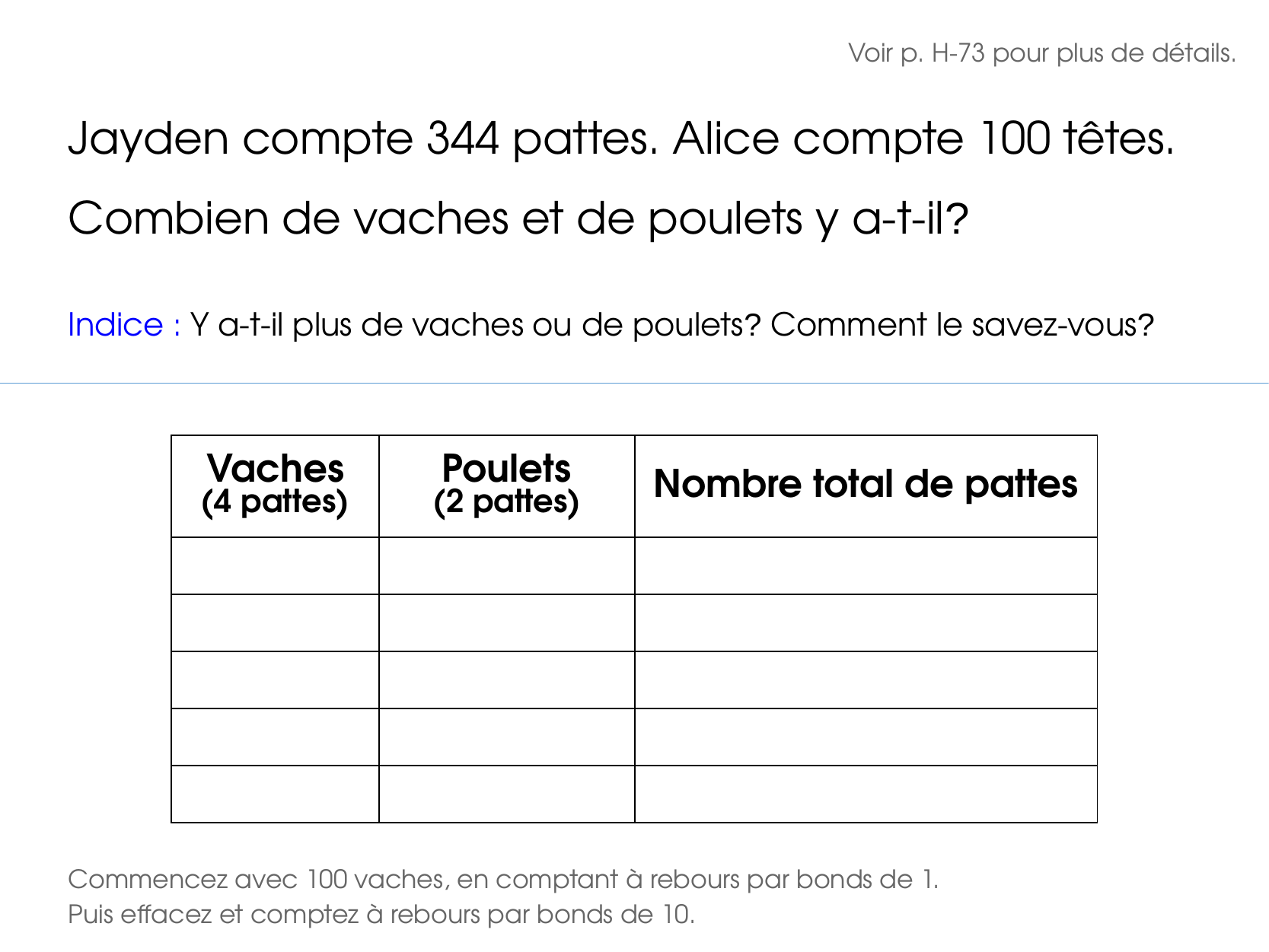

Voir p. H-73 pour plus de détails.
Jayden compte 344 pattes. Alice compte 100 têtes.
Combien de vaches et de poulets y a-t-il?
Indice : Y a-t-il plus de vaches ou de poulets? Comment le savez-vous?
| Vaches (4 pattes) | Poulets (2 pattes) | Nombre total de pattes |
| --- | --- | --- |
|  |  |  |
|  |  |  |
|  |  |  |
|  |  |  |
|  |  |  |
Commencez avec 100 vaches, en comptant à rebours par bonds de 1.
Puis effacez et comptez à rebours par bonds de 10.